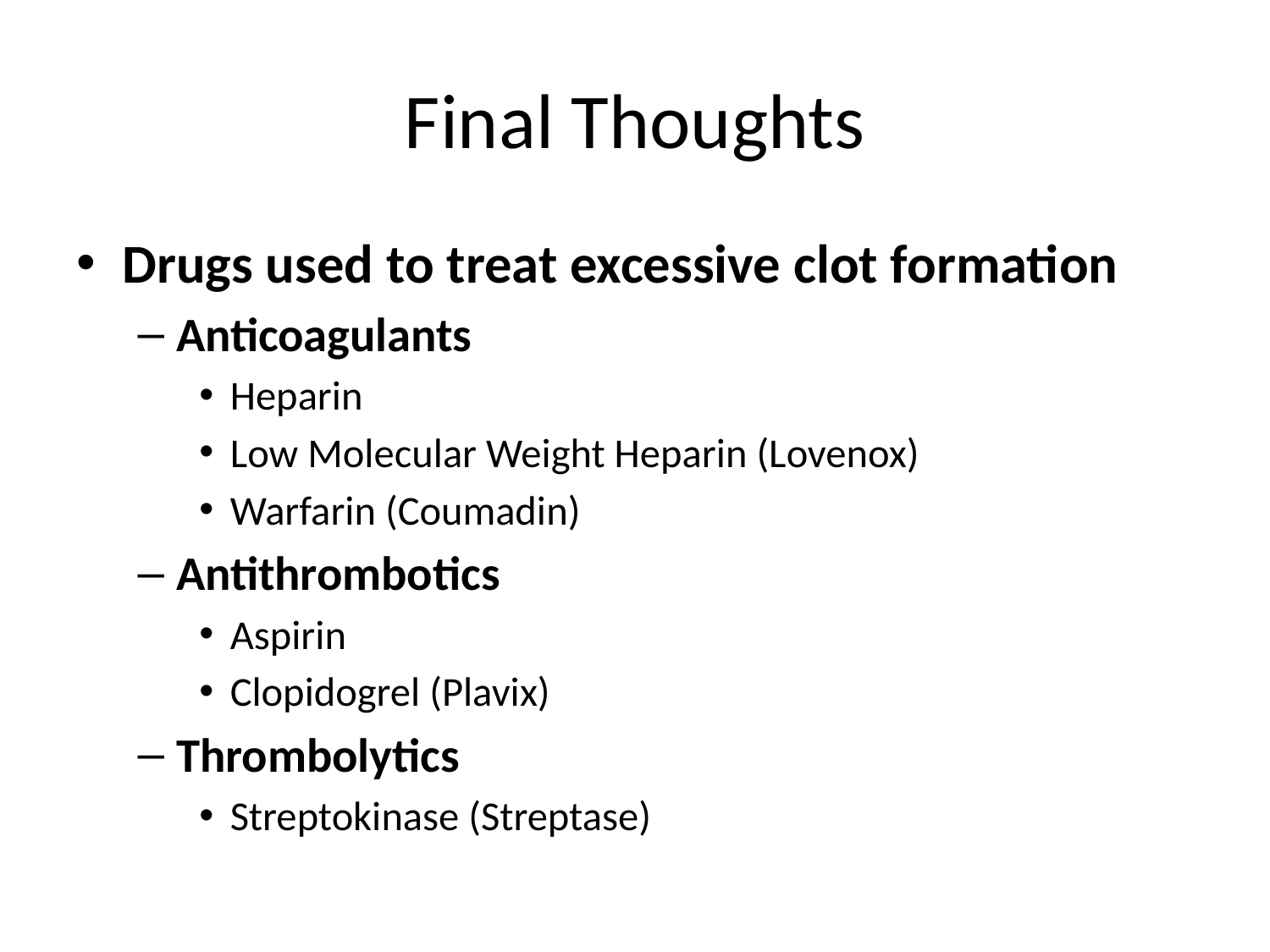

# Final Thoughts
Drugs used to treat excessive clot formation
Anticoagulants
Heparin
Low Molecular Weight Heparin (Lovenox)
Warfarin (Coumadin)
Antithrombotics
Aspirin
Clopidogrel (Plavix)
Thrombolytics
Streptokinase (Streptase)